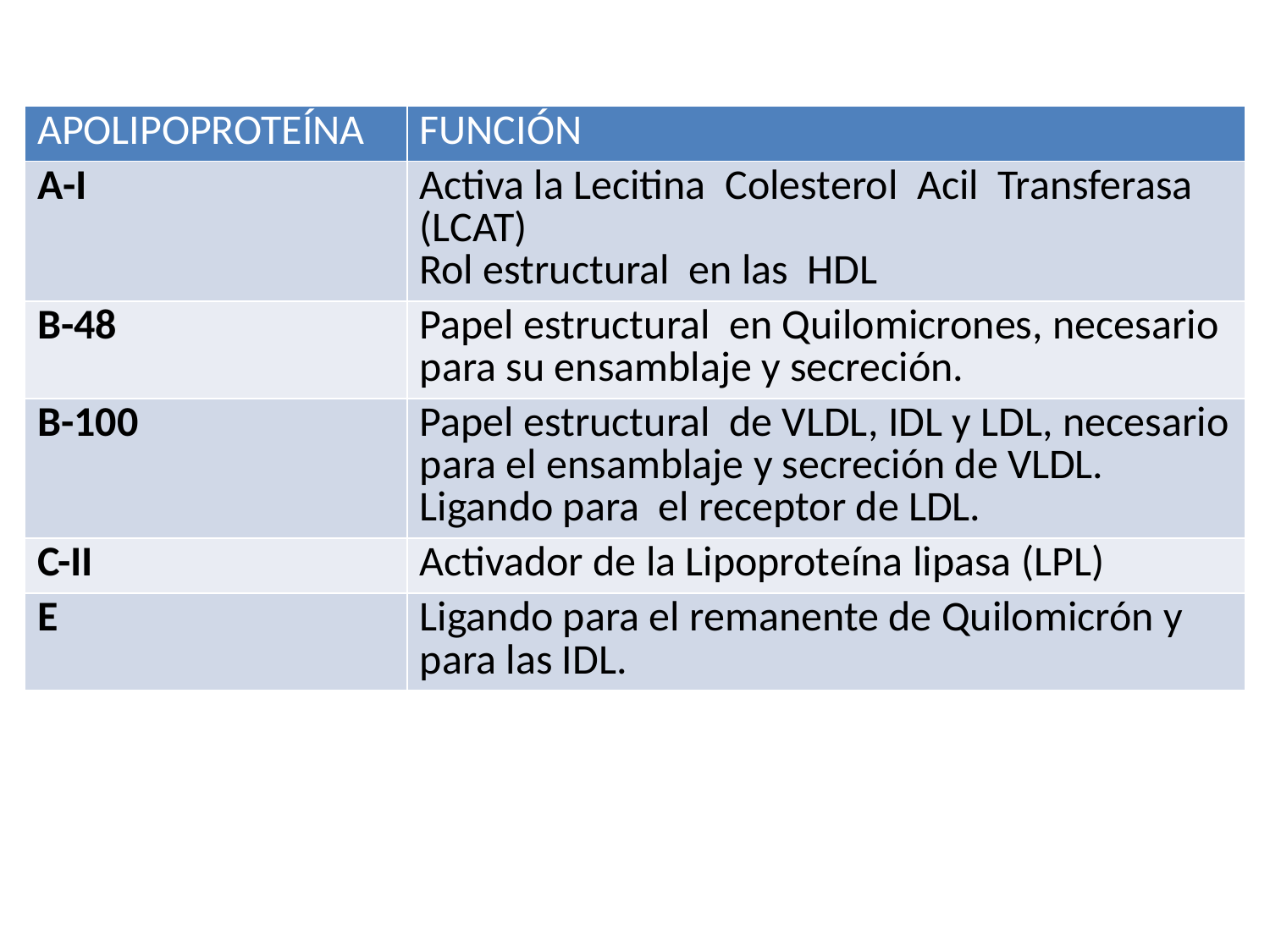

| APOLIPOPROTEÍNA | FUNCIÓN |
| --- | --- |
| A-I | Activa la Lecitina Colesterol Acil Transferasa (LCAT) Rol estructural en las HDL |
| B-48 | Papel estructural en Quilomicrones, necesario para su ensamblaje y secreción. |
| B-100 | Papel estructural de VLDL, IDL y LDL, necesario para el ensamblaje y secreción de VLDL. Ligando para el receptor de LDL. |
| C-II | Activador de la Lipoproteína lipasa (LPL) |
| E | Ligando para el remanente de Quilomicrón y para las IDL. |